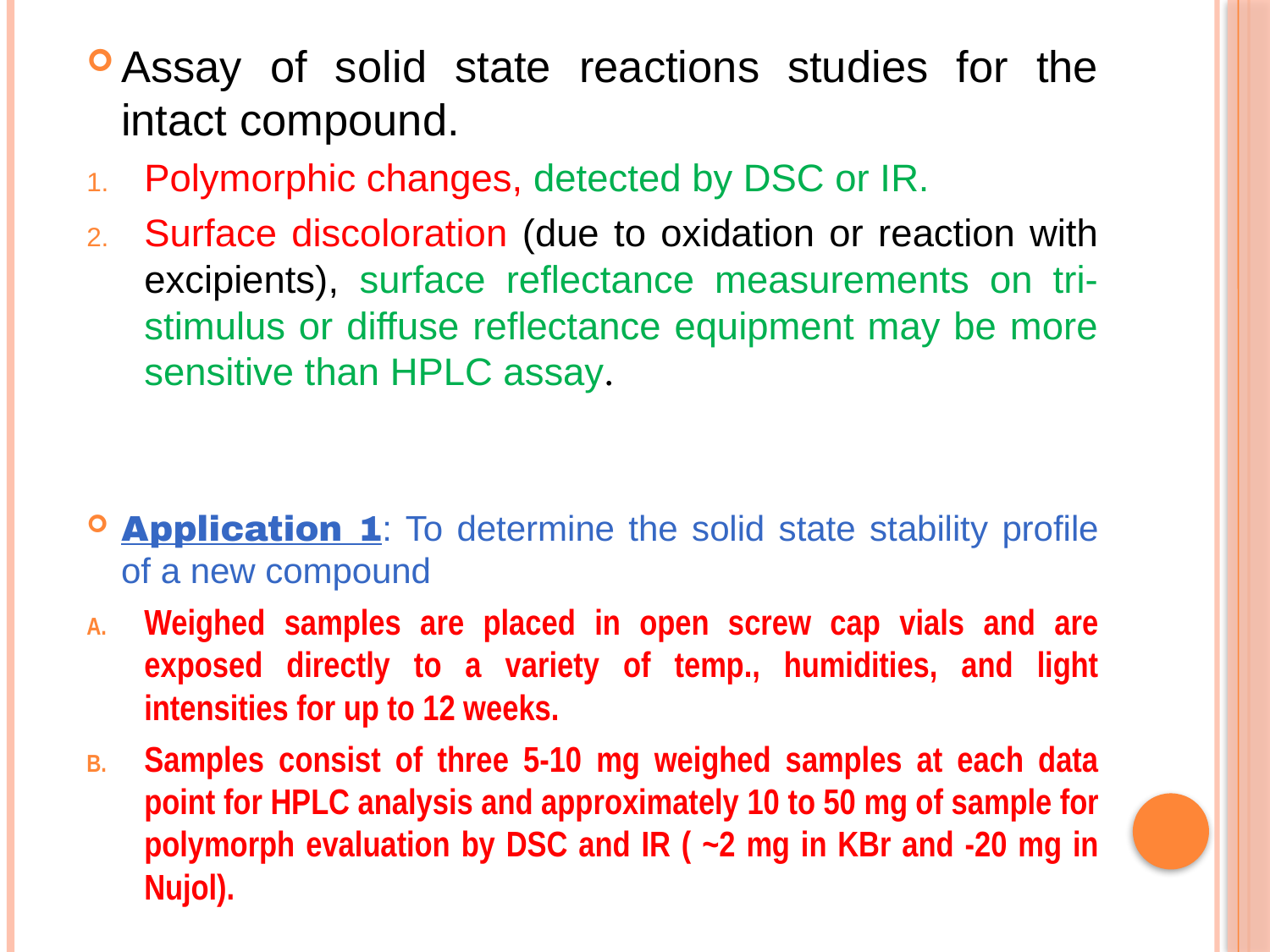

Assay of solid state reactions studies for the intact compound.
Polymorphic changes, detected by DSC or IR.
Surface discoloration (due to oxidation or reaction with excipients), surface reflectance measurements on tri-stimulus or diffuse reflectance equipment may be more sensitive than HPLC assay.

Application 1: To determine the solid state stability profile of a new compound
Weighed samples are placed in open screw cap vials and are exposed directly to a variety of temp., humidities, and light intensities for up to 12 weeks.
Samples consist of three 5-10 mg weighed samples at each data point for HPLC analysis and approximately 10 to 50 mg of sample for polymorph evaluation by DSC and IR ( ~2 mg in KBr and -20 mg in Nujol).